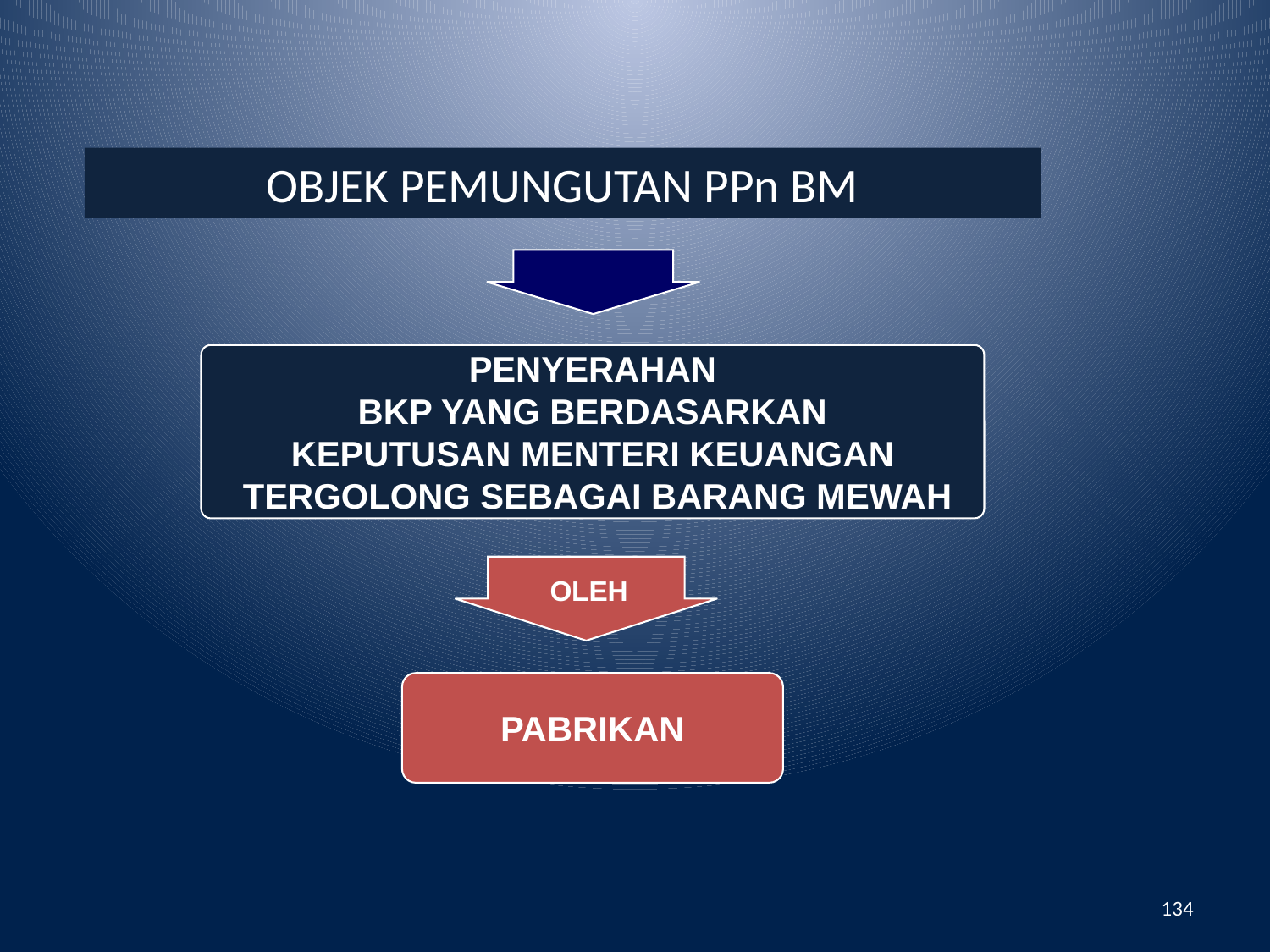

# OBJEK PEMUNGUTAN PPn BM

PENYERAHAN
BKP YANG BERDASARKAN
KEPUTUSAN MENTERI KEUANGAN
 TERGOLONG SEBAGAI BARANG MEWAH

OLEH
PABRIKAN

134